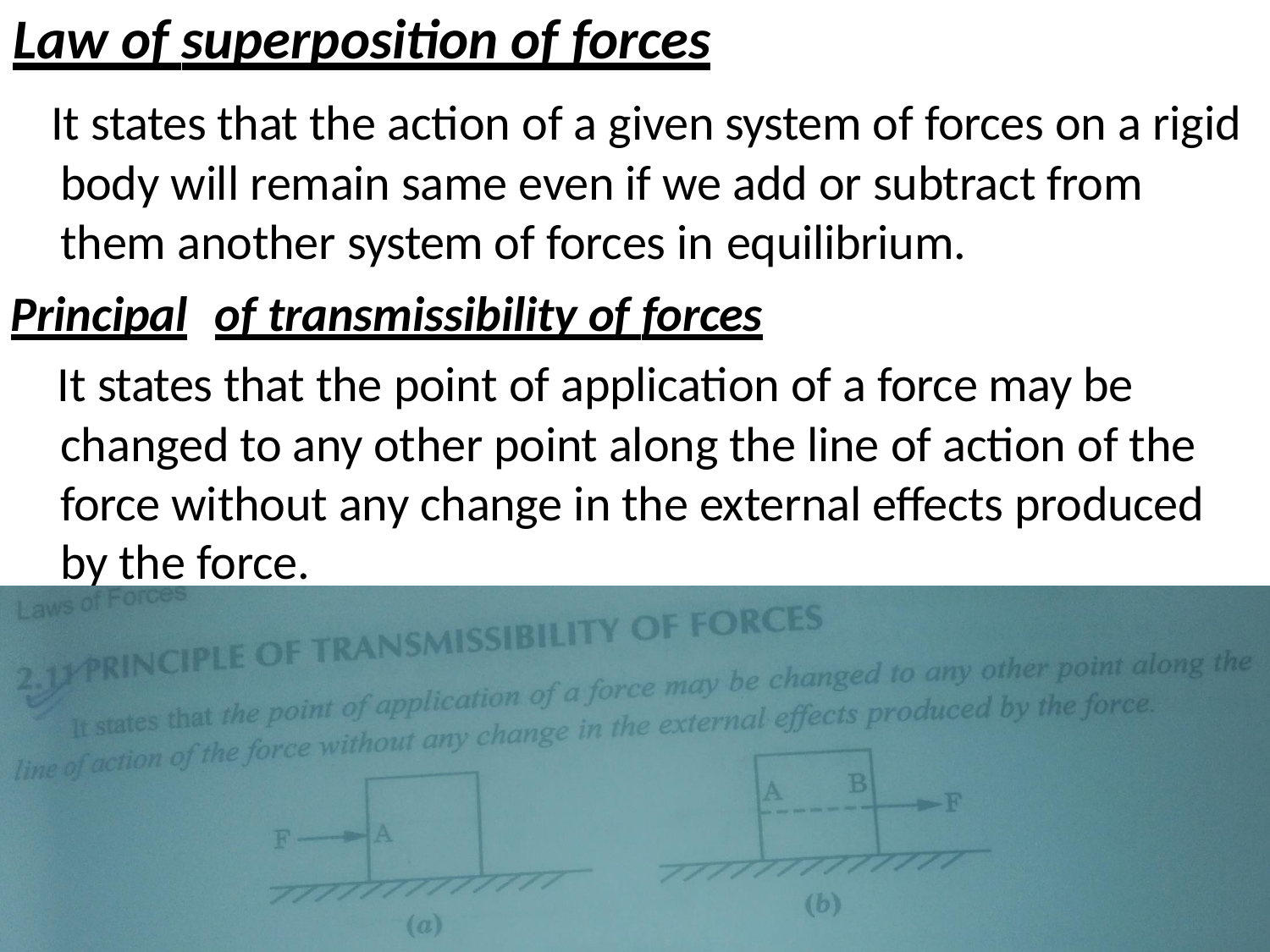

# Law of superposition of forces
It states that the action of a given system of forces on a rigid  body will remain same even if we add or subtract from  them another system of forces in equilibrium.
Principal	of transmissibility of forces
It states that the point of application of a force may be  changed to any other point along the line of action of the  force without any change in the external effects produced  by the force.